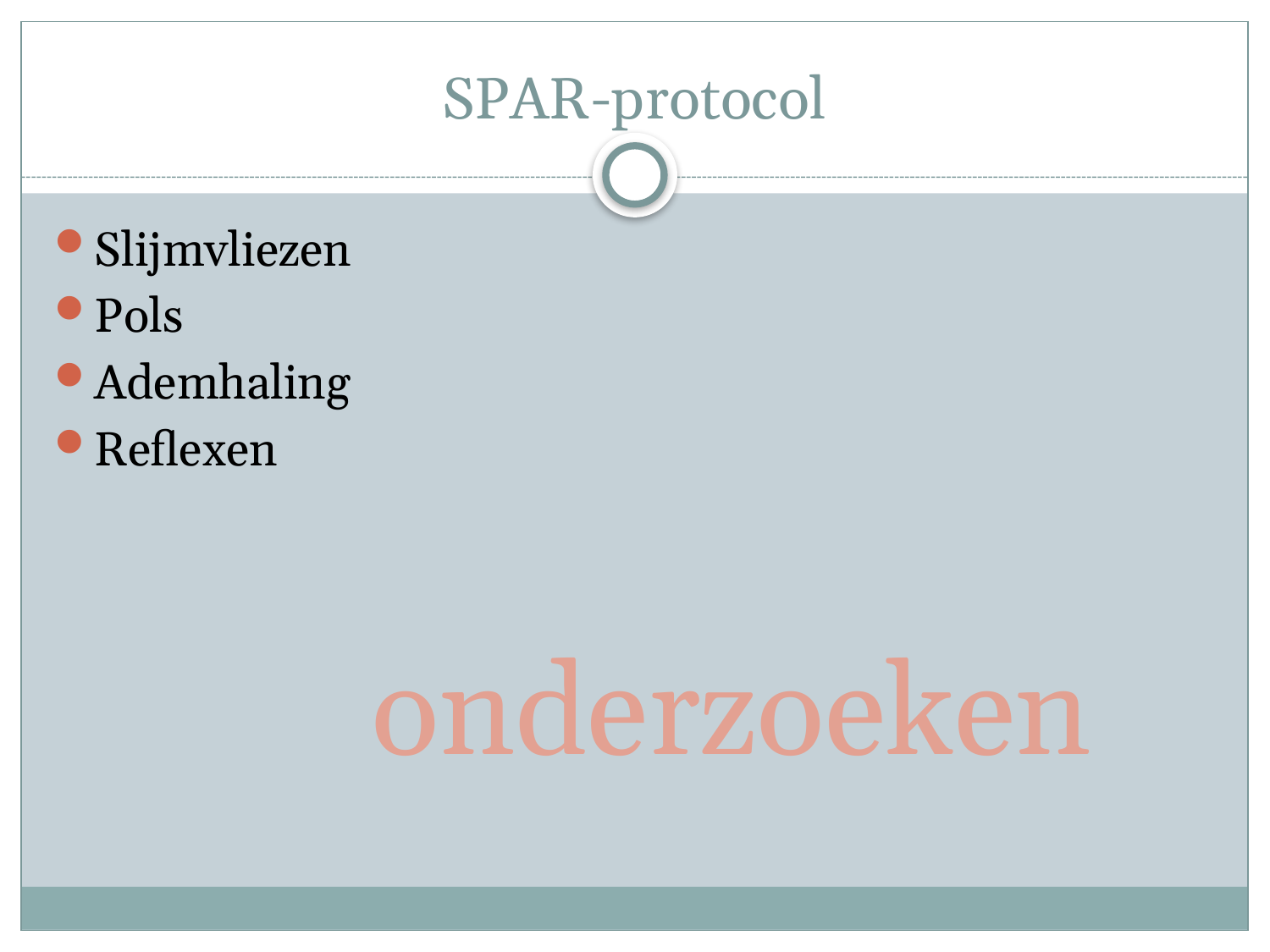

# SPAR-protocol
Slijmvliezen
Pols
Ademhaling
Reflexen
onderzoeken